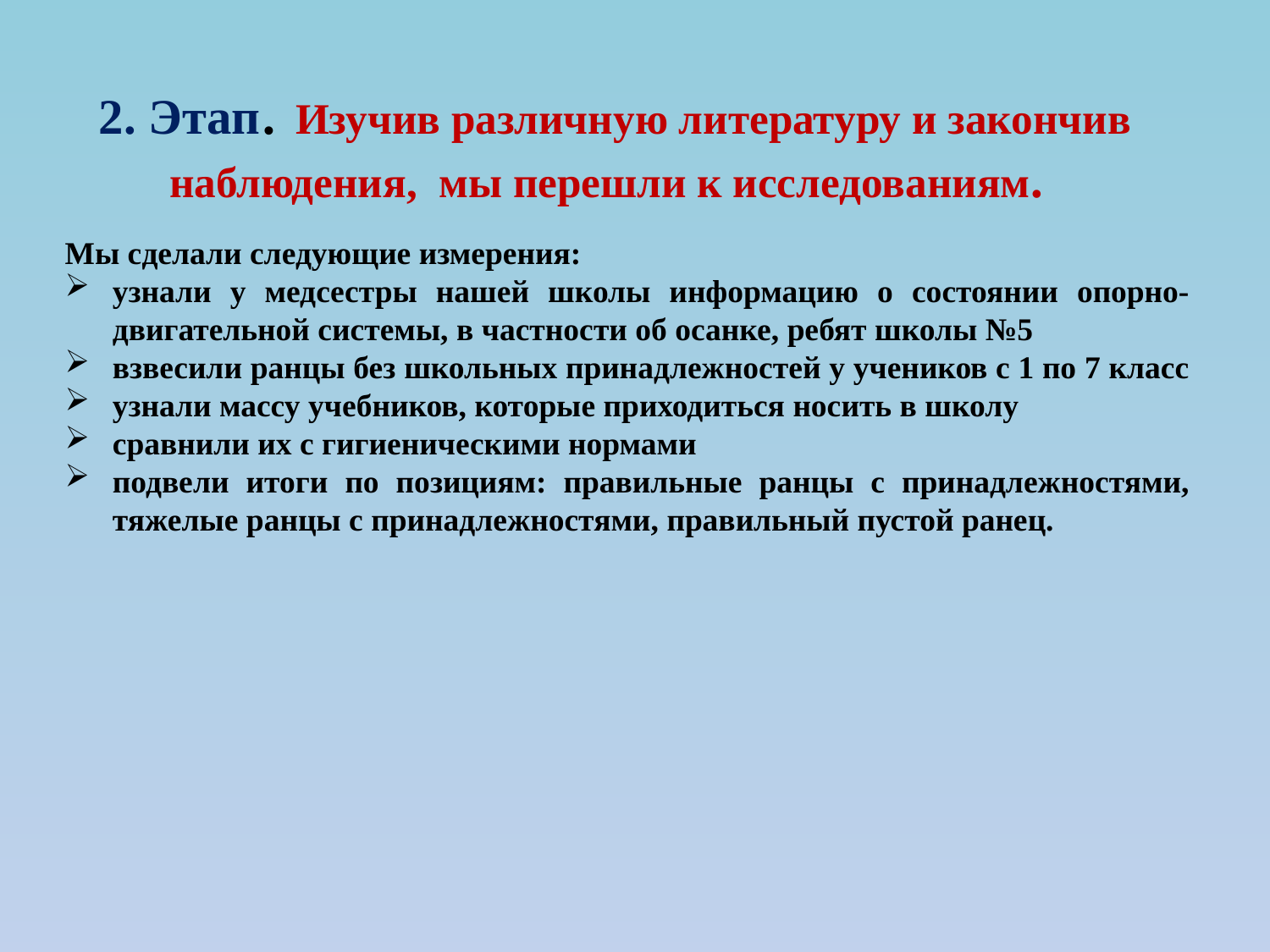

# 2. Этап. Изучив различную литературу и закончив наблюдения,  мы перешли к исследованиям.
Мы сделали следующие измерения:
узнали у медсестры нашей школы информацию о состоянии опорно-двигательной системы, в частности об осанке, ребят школы №5
взвесили ранцы без школьных принадлежностей у учеников с 1 по 7 класс
узнали массу учебников, которые приходиться носить в школу
сравнили их с гигиеническими нормами
подвели итоги по позициям: правильные ранцы с принадлежностями, тяжелые ранцы с принадлежностями, правильный пустой ранец.